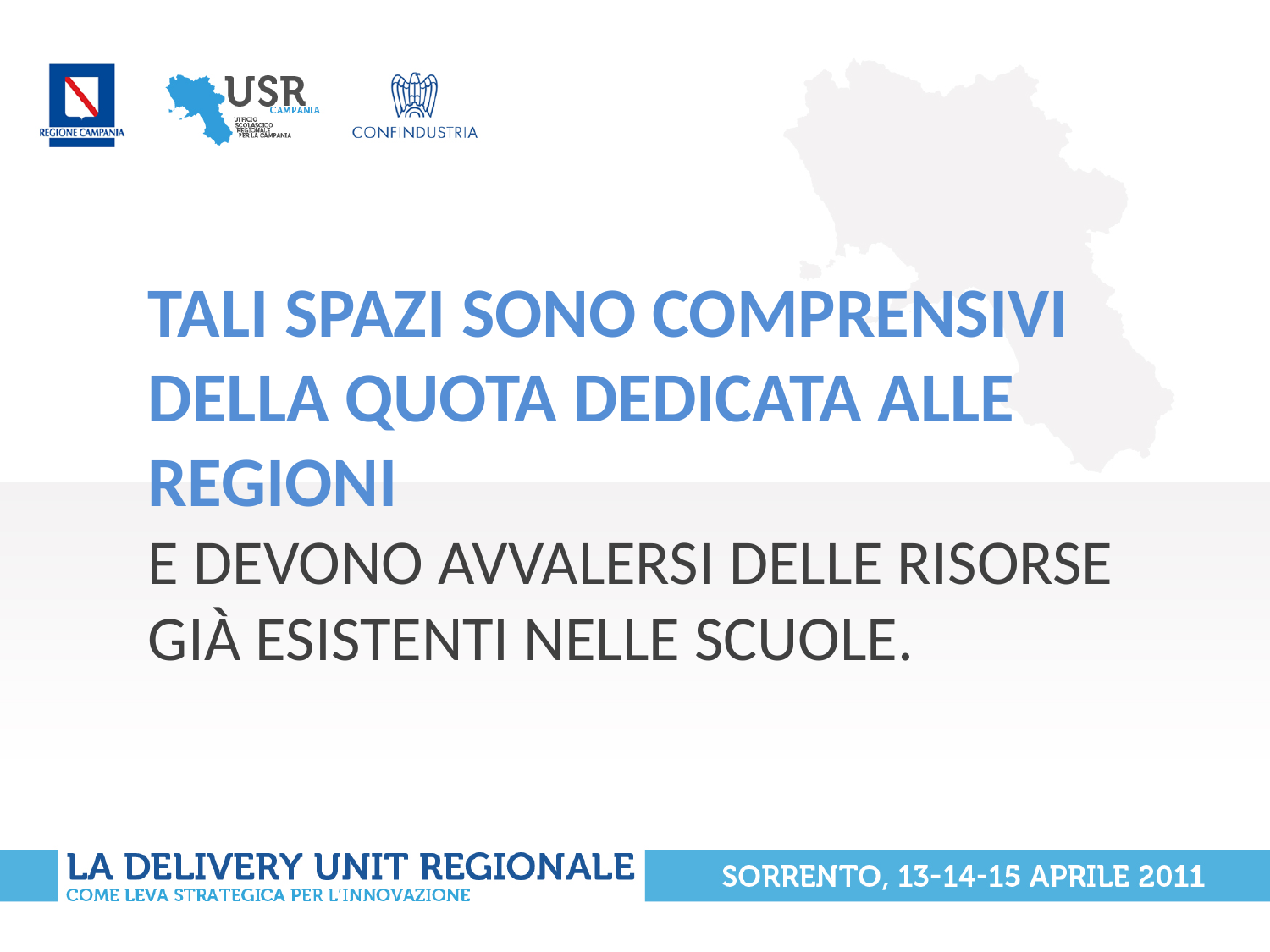

# Tali spazi sono comprensivi della quota dedicata alle Regioni e devono avvalersi delle risorse già esistenti nelle scuole.